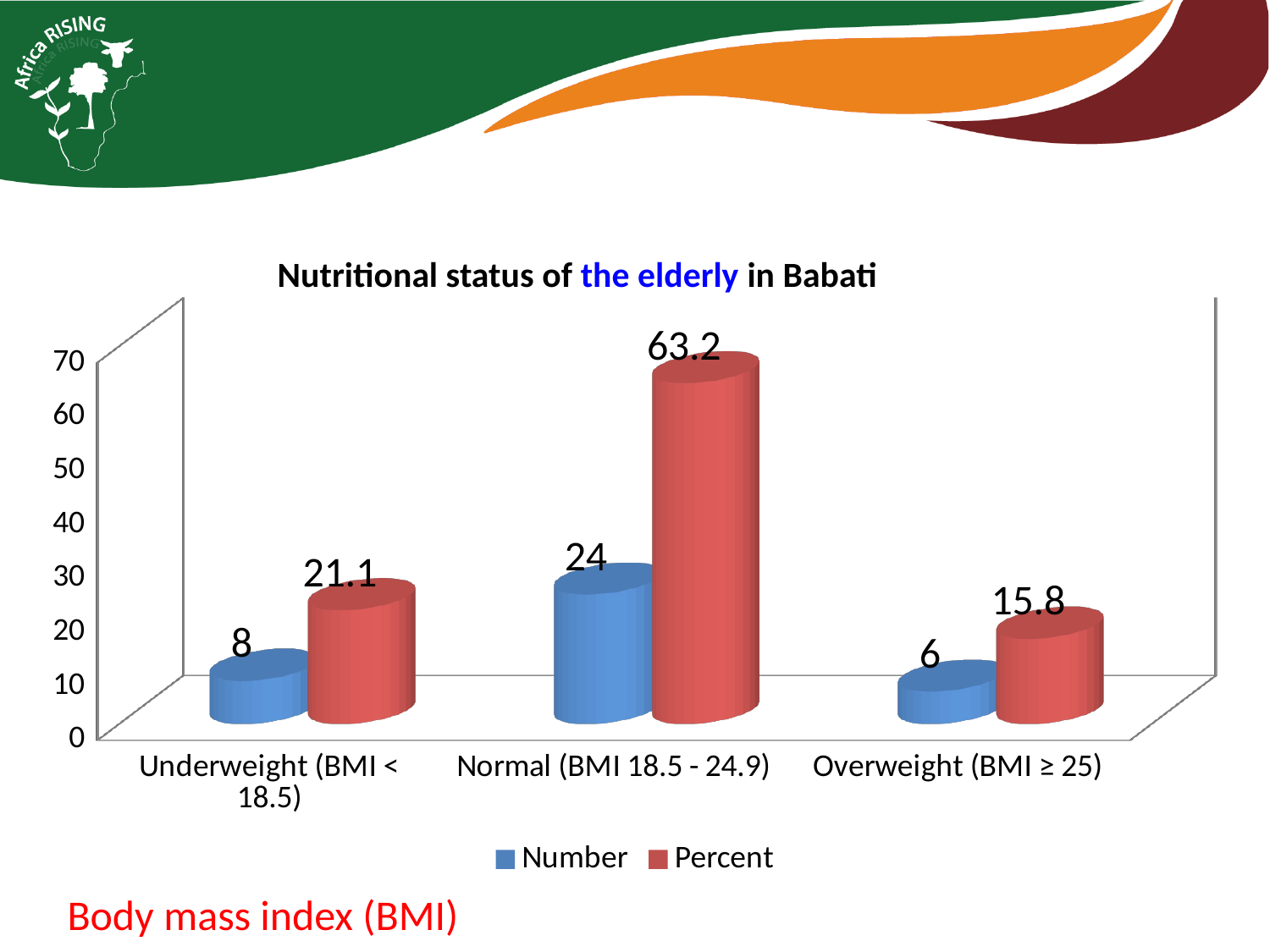

Nutritional status of the elderly in Babati

[unsupported chart]

Body mass index (BMI)